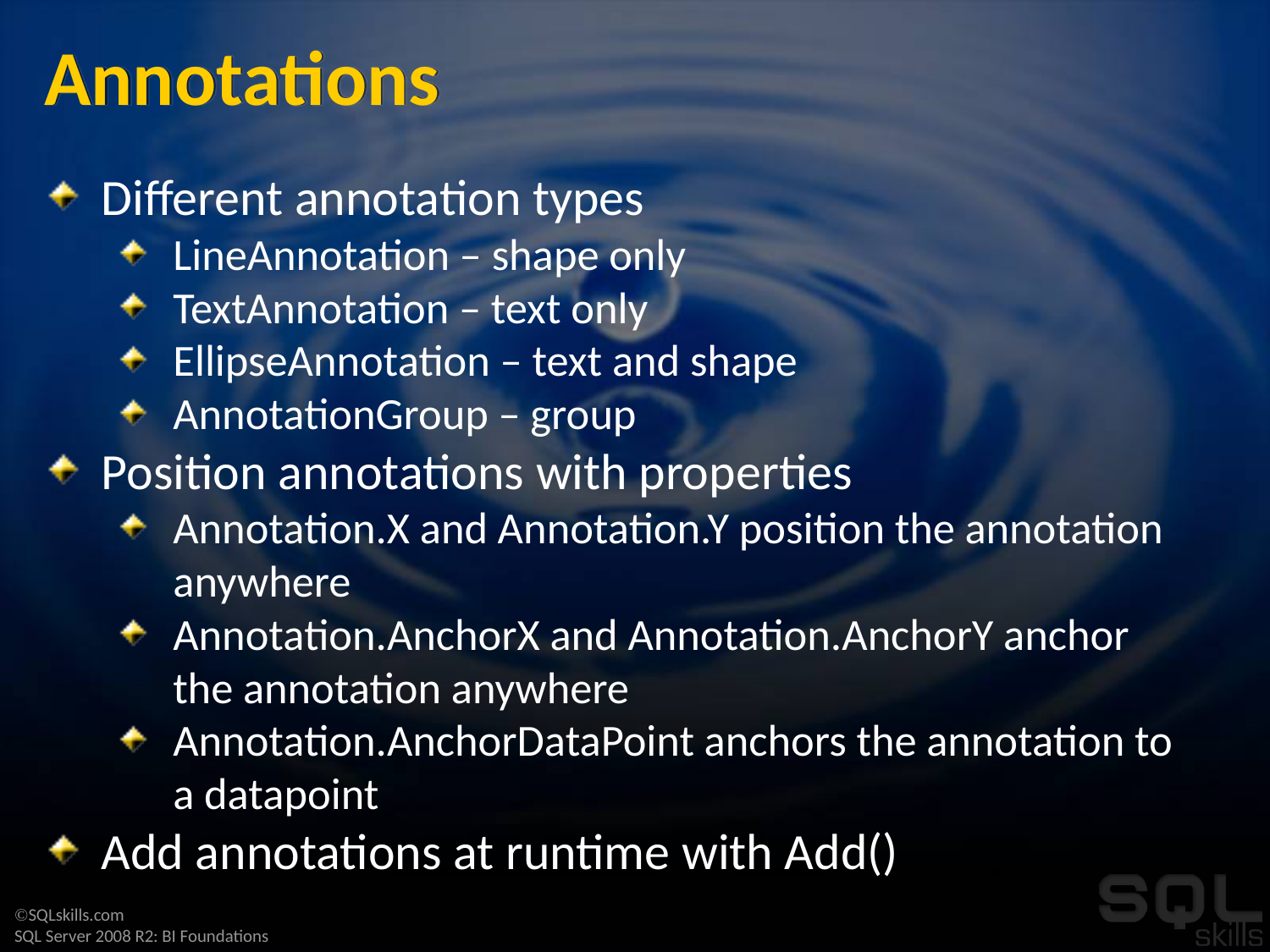

# Annotations
Different annotation types
LineAnnotation – shape only
TextAnnotation – text only
EllipseAnnotation – text and shape
AnnotationGroup – group
Position annotations with properties
Annotation.X and Annotation.Y position the annotation anywhere
Annotation.AnchorX and Annotation.AnchorY anchor the annotation anywhere
Annotation.AnchorDataPoint anchors the annotation to a datapoint
Add annotations at runtime with Add()